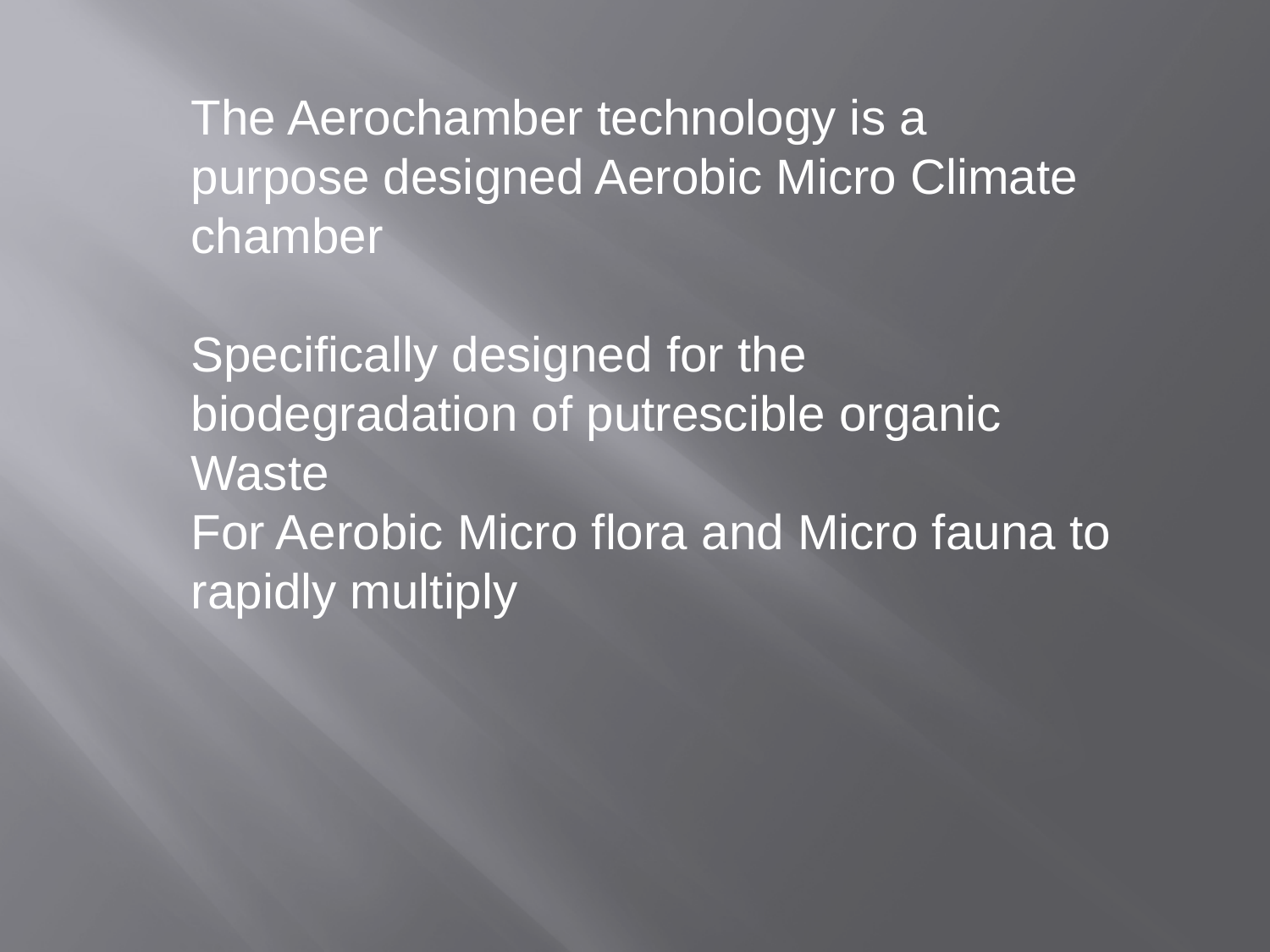

The Aerochamber technology is a purpose designed Aerobic Micro Climate chamber

Specifically designed for the biodegradation of putrescible organic Waste
For Aerobic Micro flora and Micro fauna to rapidly multiply